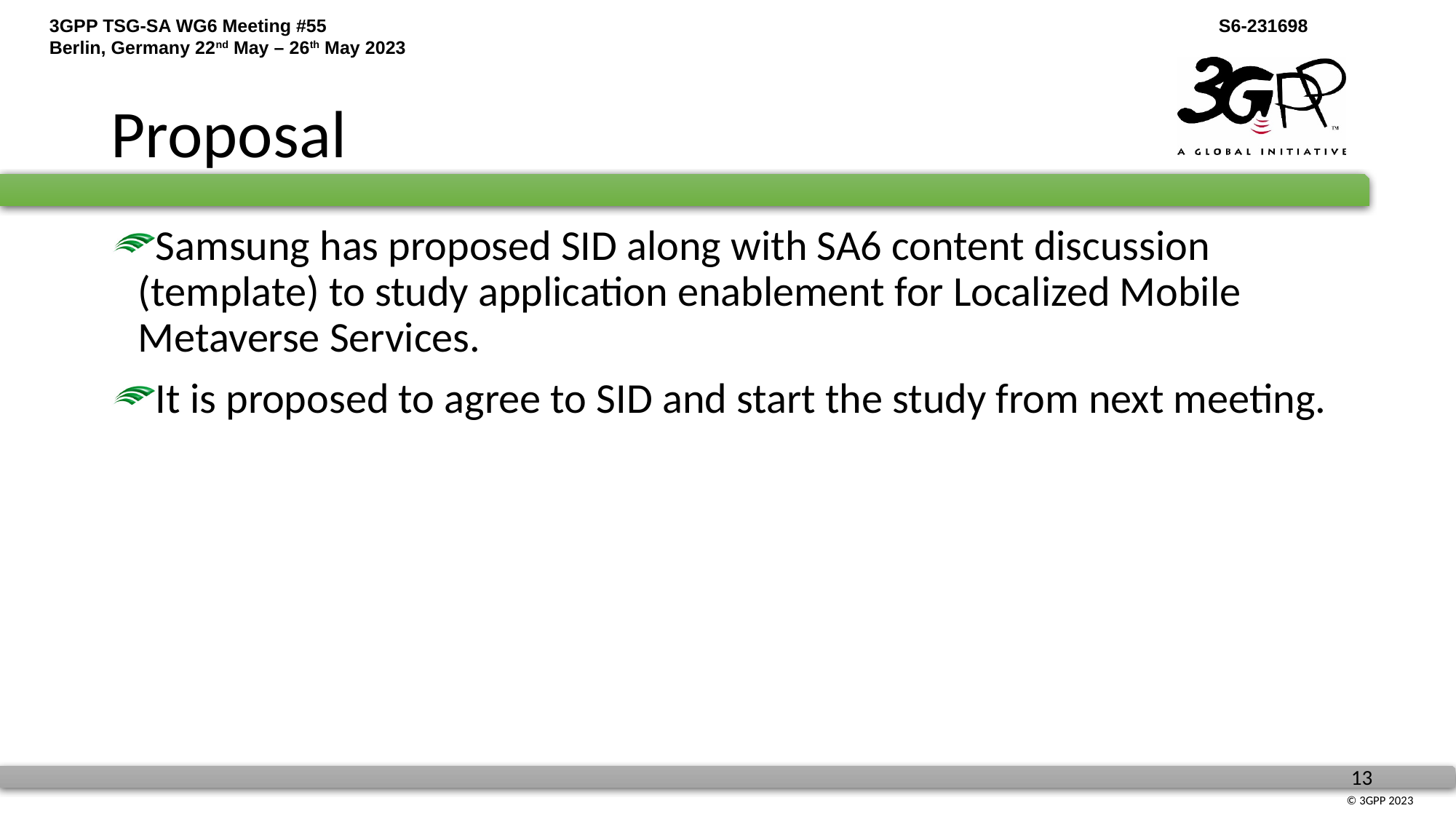

# Proposal
Samsung has proposed SID along with SA6 content discussion (template) to study application enablement for Localized Mobile Metaverse Services.
It is proposed to agree to SID and start the study from next meeting.